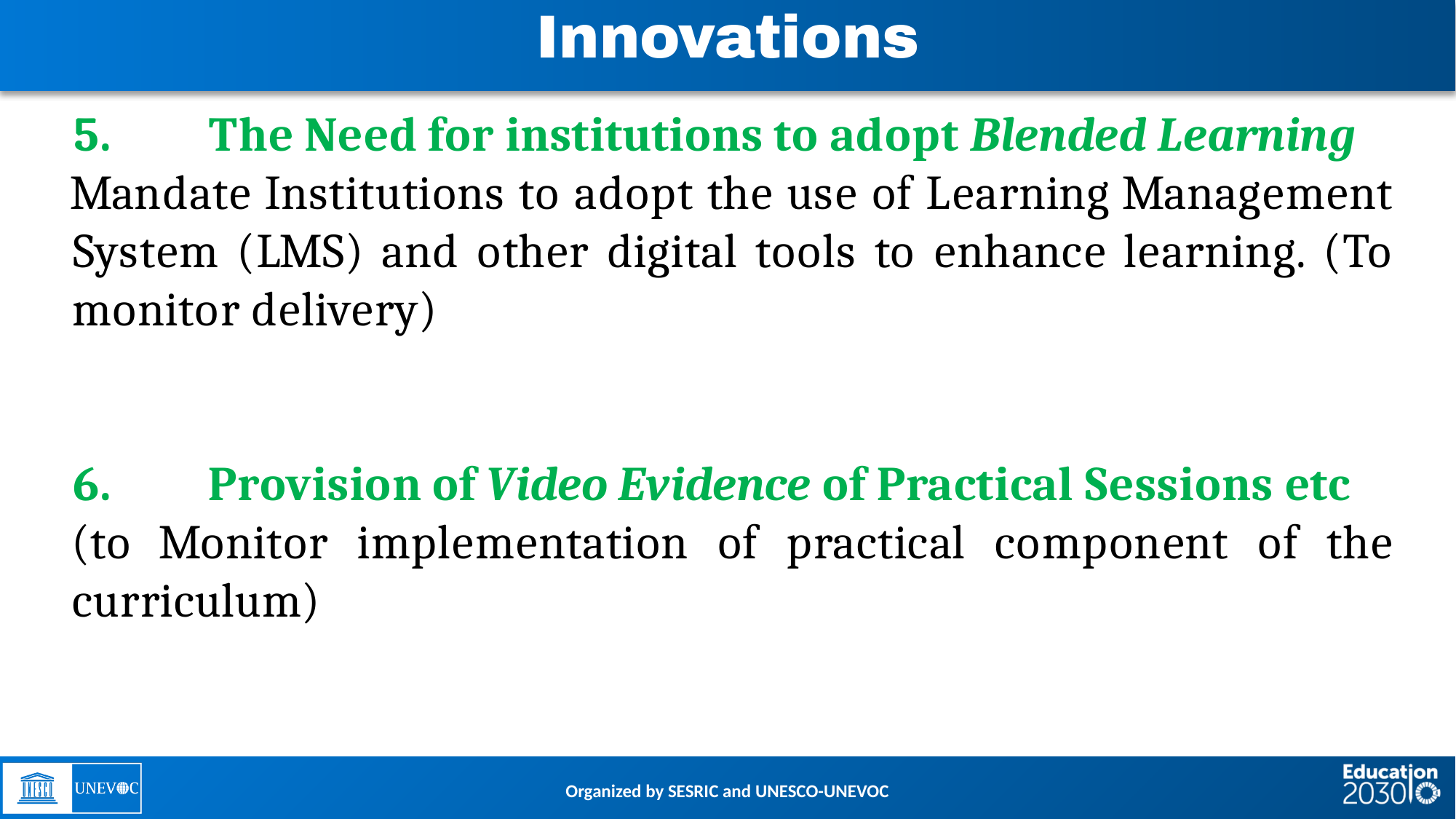

# Innovations
The Need for institutions to adopt Blended Learning
Mandate Institutions to adopt the use of Learning Management System (LMS) and other digital tools to enhance learning. (To monitor delivery)

Provision of Video Evidence of Practical Sessions etc
(to Monitor implementation of practical component of the curriculum)